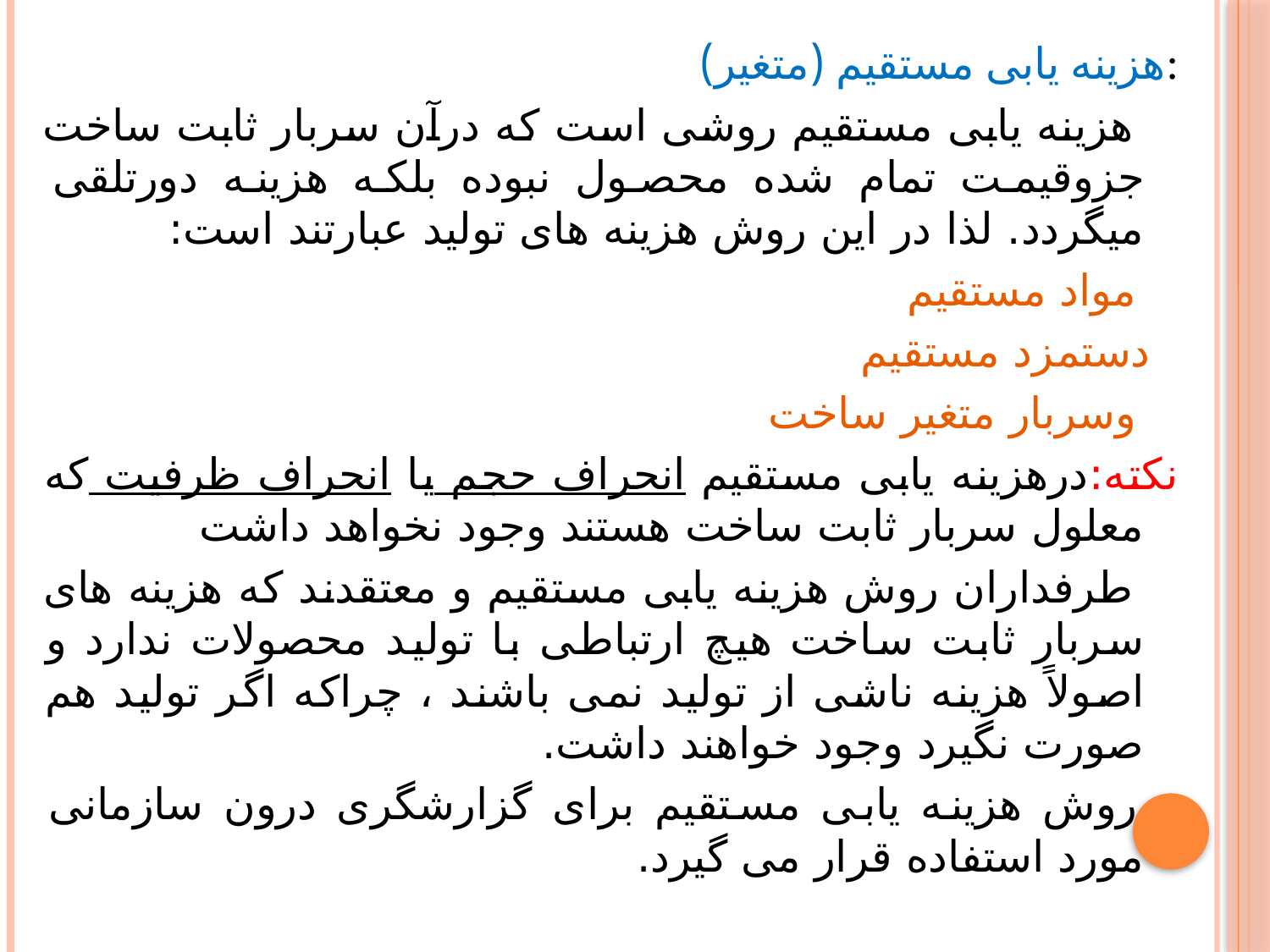

#
هزینه یابی مستقیم (متغیر):
   هزینه یابی مستقیم روشی است که درآن سربار ثابت ساخت جزوقیمت تمام شده محصول نبوده بلکه هزینه دورتلقی میگردد. لذا در این روش هزینه های تولید عبارتند است:
   مواد مستقیم
  دستمزد مستقیم
   وسربار متغیر ساخت
نکته:درهزینه یابی مستقیم انحراف حجم یا انحراف ظرفیت که معلول سربار ثابت ساخت هستند وجود نخواهد داشت
   طرفداران روش هزینه یابی مستقیم و معتقدند که هزینه های سربار ثابت ساخت هیچ ارتباطی با تولید محصولات ندارد و اصولاً هزینه ناشی از تولید نمی باشند ، چراکه اگر تولید هم صورت نگیرد وجود خواهند داشت.
  روش هزینه یابی مستقیم برای گزارشگری درون سازمانی مورد استفاده قرار می گیرد.